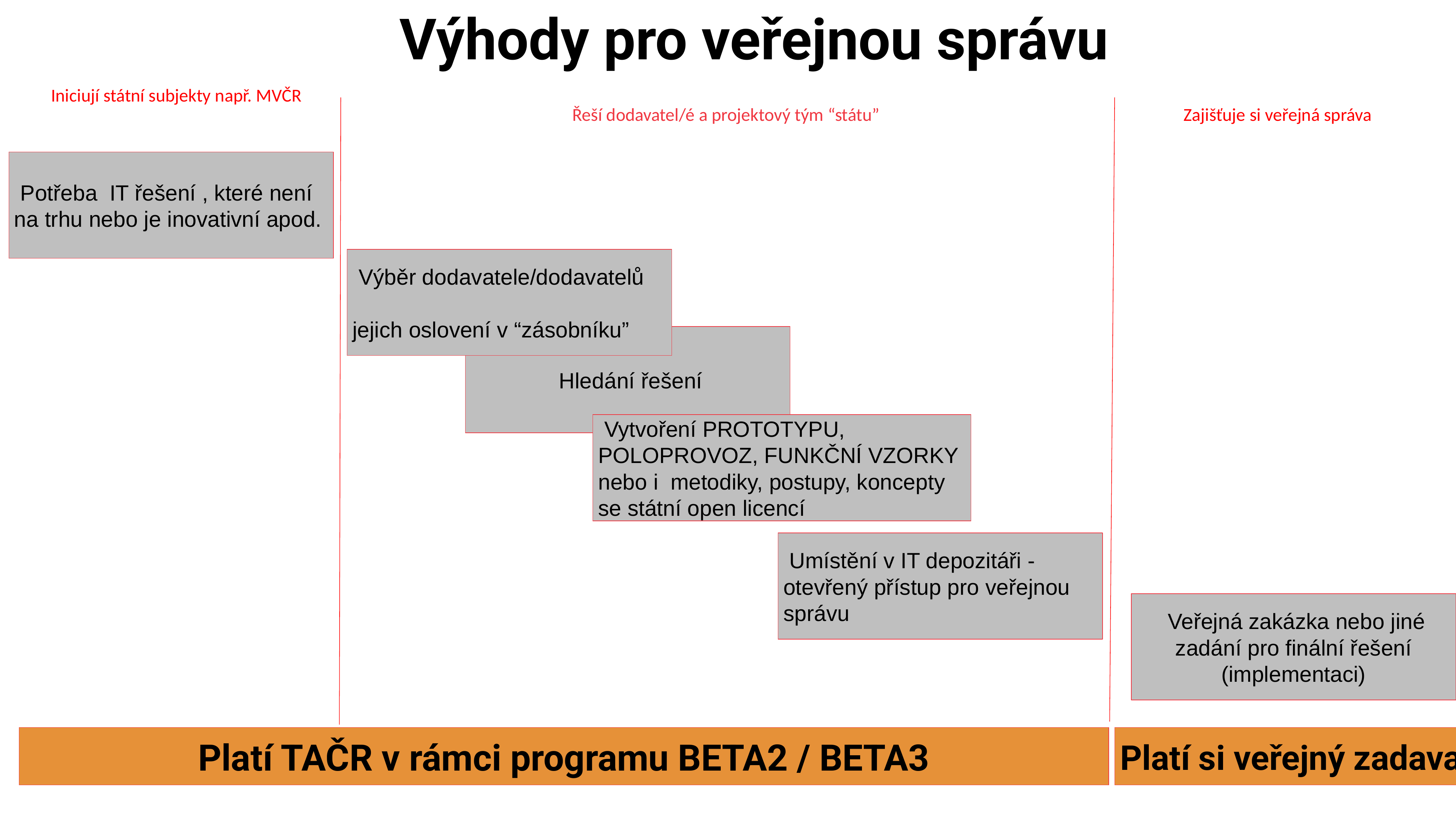

Výhody pro veřejnou správu
Iniciují státní subjekty např. MVČR

Řeší dodavatel/é a projektový tým “státu”

Zajišťuje si veřejná správa
 Potřeba  IT řešení , které není na trhu nebo je inovativní apod.
 Výběr dodavatele/dodavatelů

jejich oslovení v “zásobníku”
 Hledání řešení
 Vytvoření PROTOTYPU, POLOPROVOZ, FUNKČNÍ VZORKY nebo i  metodiky, postupy, koncepty se státní open licencí
 Umístění v IT depozitáři - otevřený přístup pro veřejnou správu
 Veřejná zakázka nebo jiné zadání pro finální řešení (implementaci)
Platí TAČR v rámci programu BETA2 / BETA3
Platí si veřejný zadavatel